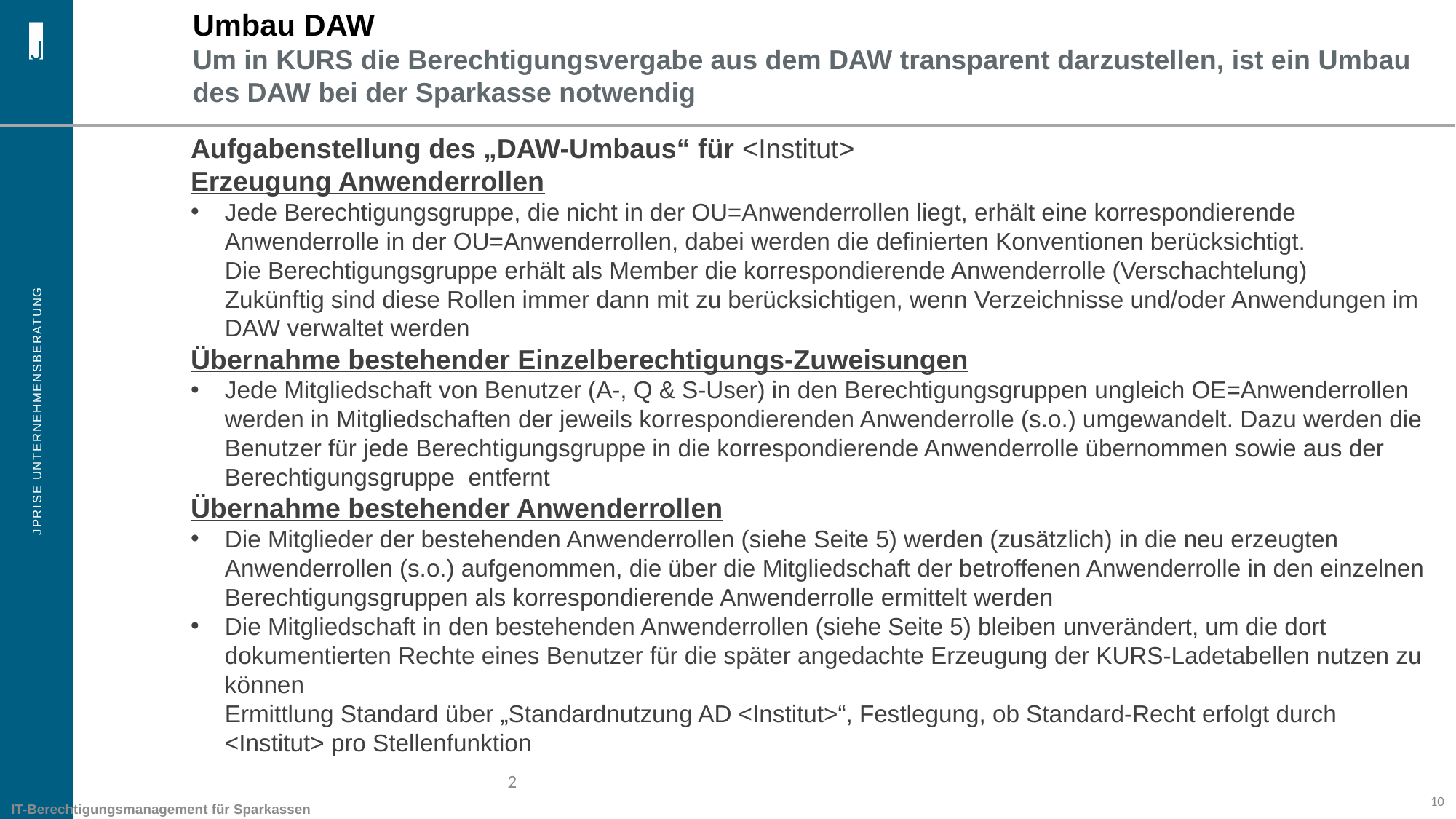

Umbau DAW
Um in KURS die Berechtigungsvergabe aus dem DAW transparent darzustellen, ist ein Umbau des DAW bei der Sparkasse notwendig

Aufgabenstellung des „DAW-Umbaus“ für <Institut>
Erzeugung Anwenderrollen
Jede Berechtigungsgruppe, die nicht in der OU=Anwenderrollen liegt, erhält eine korrespondierende Anwenderrolle in der OU=Anwenderrollen, dabei werden die definierten Konventionen berücksichtigt.
Die Berechtigungsgruppe erhält als Member die korrespondierende Anwenderrolle (Verschachtelung)
Zukünftig sind diese Rollen immer dann mit zu berücksichtigen, wenn Verzeichnisse und/oder Anwendungen im DAW verwaltet werden
Übernahme bestehender Einzelberechtigungs-Zuweisungen
Jede Mitgliedschaft von Benutzer (A-, Q & S-User) in den Berechtigungsgruppen ungleich OE=Anwenderrollen werden in Mitgliedschaften der jeweils korrespondierenden Anwenderrolle (s.o.) umgewandelt. Dazu werden die Benutzer für jede Berechtigungsgruppe in die korrespondierende Anwenderrolle übernommen sowie aus der Berechtigungsgruppe  entfernt
Übernahme bestehender Anwenderrollen
Die Mitglieder der bestehenden Anwenderrollen (siehe Seite 5) werden (zusätzlich) in die neu erzeugten Anwenderrollen (s.o.) aufgenommen, die über die Mitgliedschaft der betroffenen Anwenderrolle in den einzelnen Berechtigungsgruppen als korrespondierende Anwenderrolle ermittelt werden
Die Mitgliedschaft in den bestehenden Anwenderrollen (siehe Seite 5) bleiben unverändert, um die dort dokumentierten Rechte eines Benutzer für die später angedachte Erzeugung der KURS-Ladetabellen nutzen zu können
Ermittlung Standard über „Standardnutzung AD <Institut>“, Festlegung, ob Standard-Recht erfolgt durch <Institut> pro Stellenfunktion
2